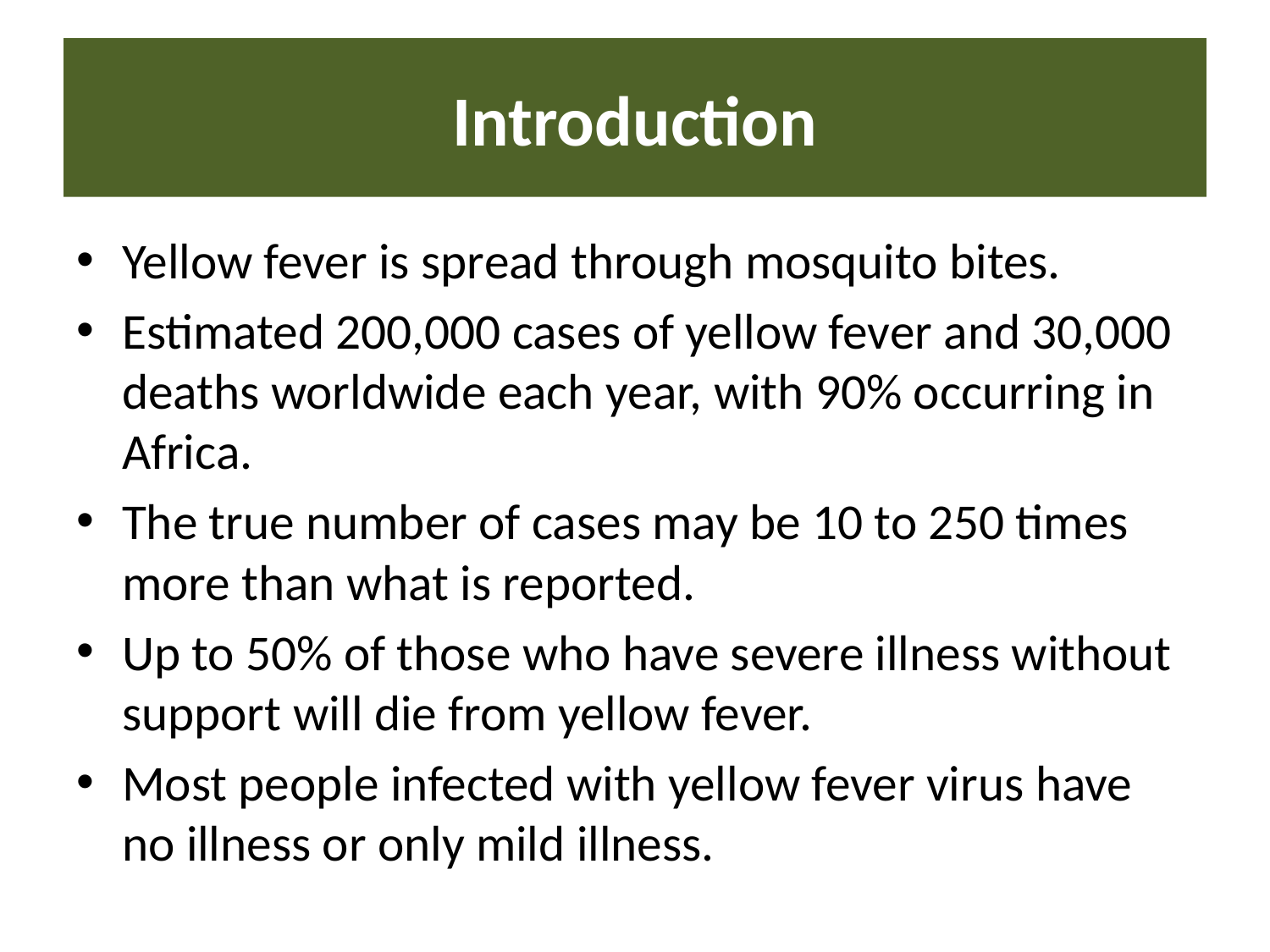

# Introduction
Yellow fever is spread through mosquito bites.
Estimated 200,000 cases of yellow fever and 30,000 deaths worldwide each year, with 90% occurring in Africa.
The true number of cases may be 10 to 250 times more than what is reported.
Up to 50% of those who have severe illness without support will die from yellow fever.
Most people infected with yellow fever virus have no illness or only mild illness.